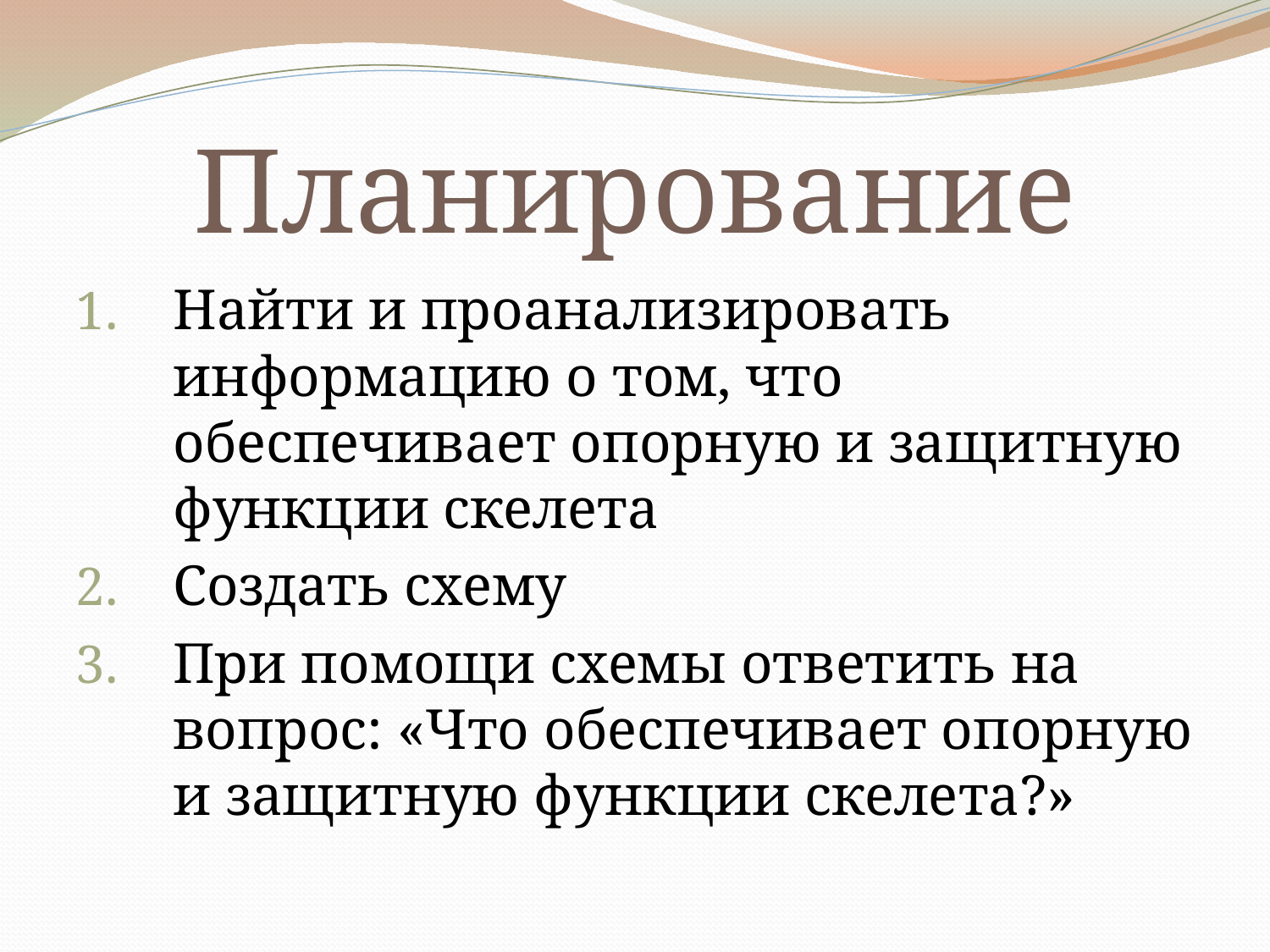

# Планирование
Найти и проанализировать информацию о том, что обеспечивает опорную и защитную функции скелета
Создать схему
При помощи схемы ответить на вопрос: «Что обеспечивает опорную и защитную функции скелета?»